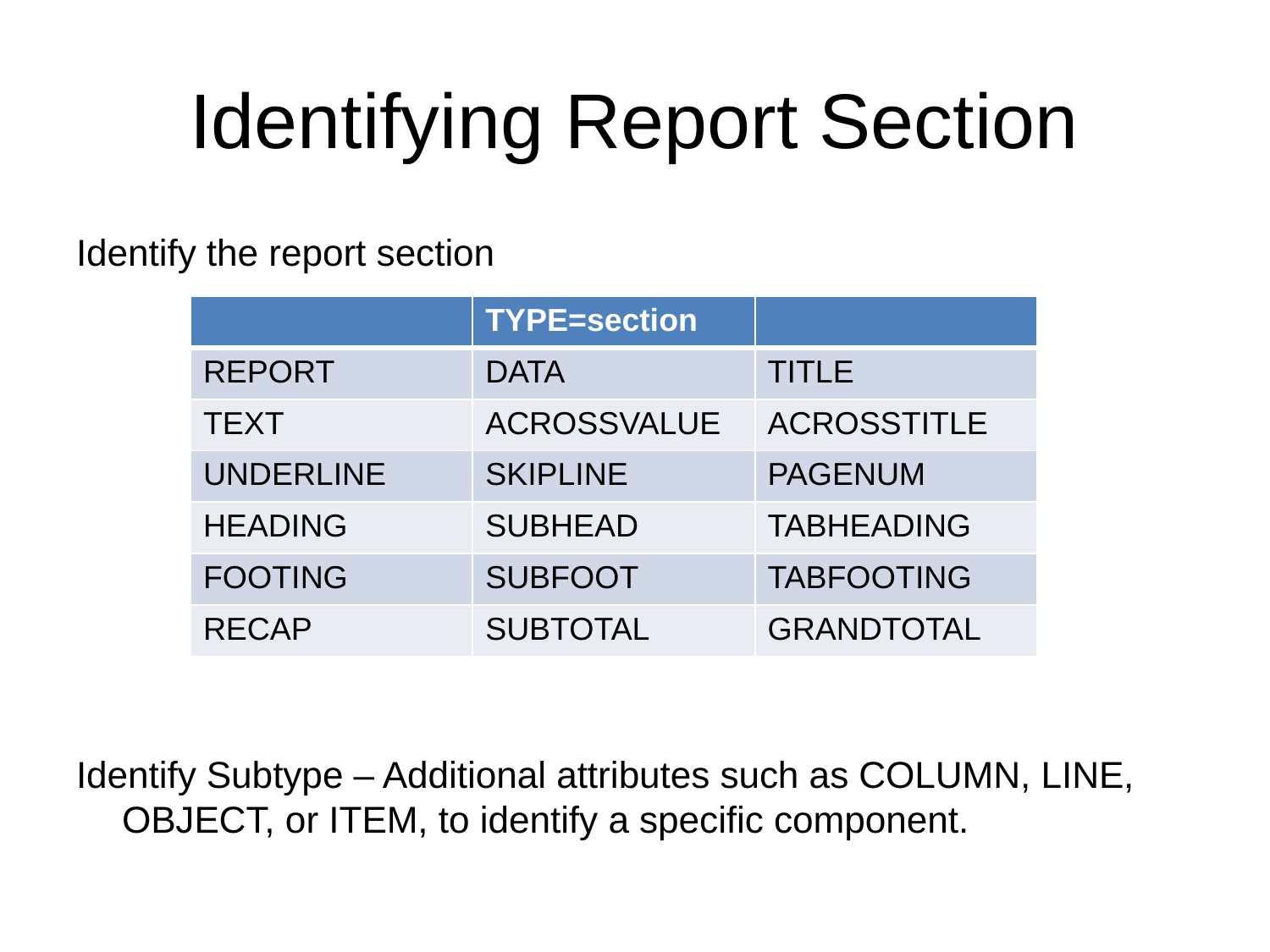

# Identifying Report Section
Identify the report section

Identify Subtype – Additional attributes such as COLUMN, LINE, OBJECT, or ITEM, to identify a specific component.

|  | TYPE=section |  |
| --- | --- | --- |
| REPORT | DATA | TITLE |
| TEXT | ACROSSVALUE | ACROSSTITLE |
| UNDERLINE | SKIPLINE | PAGENUM |
| HEADING | SUBHEAD | TABHEADING |
| FOOTING | SUBFOOT | TABFOOTING |
| RECAP | SUBTOTAL | GRANDTOTAL |